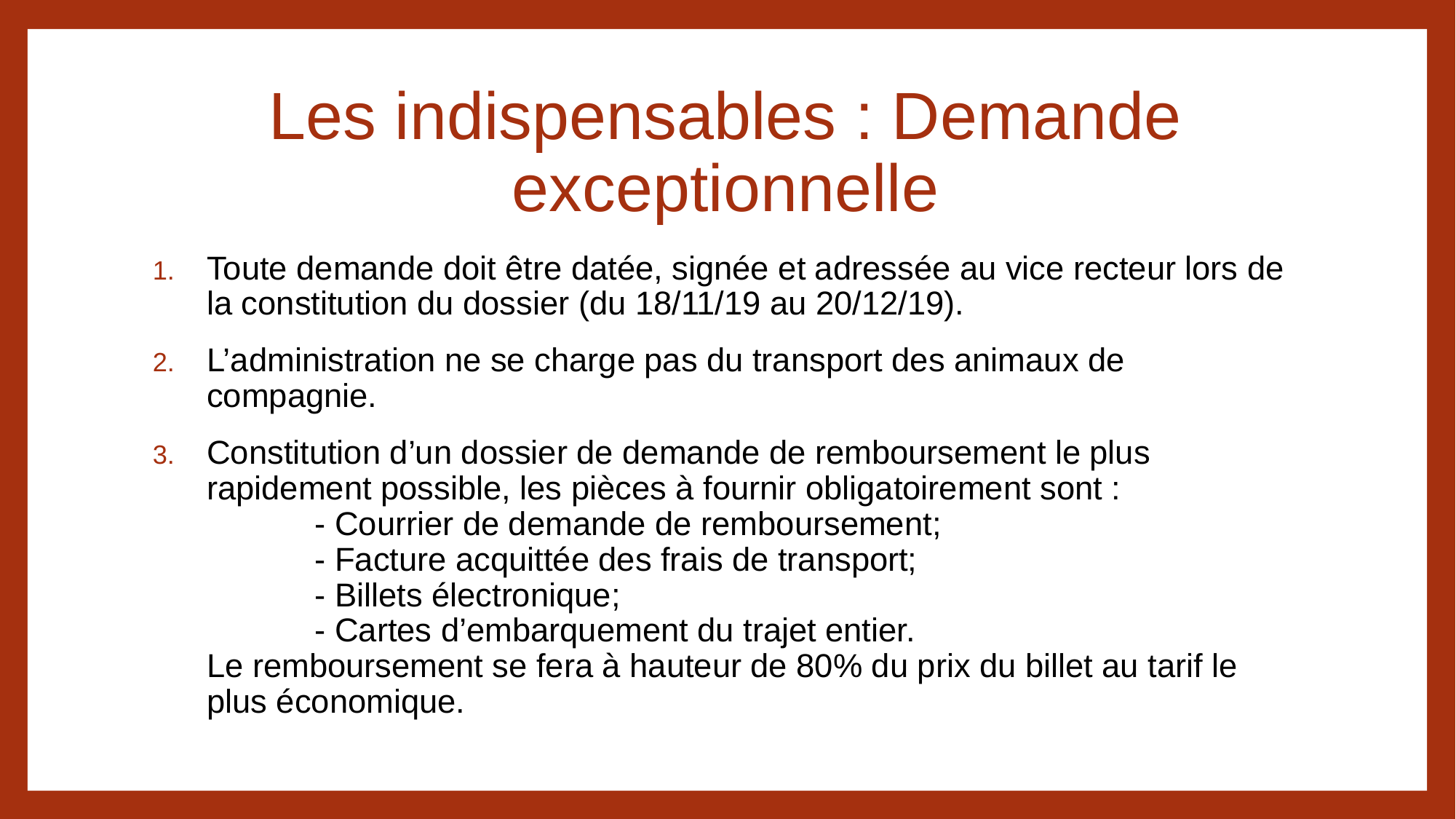

# Les indispensables : Demande exceptionnelle
Toute demande doit être datée, signée et adressée au vice recteur lors de la constitution du dossier (du 18/11/19 au 20/12/19).
L’administration ne se charge pas du transport des animaux de compagnie.
Constitution d’un dossier de demande de remboursement le plus rapidement possible, les pièces à fournir obligatoirement sont :
	- Courrier de demande de remboursement;
	- Facture acquittée des frais de transport;
	- Billets électronique;
	- Cartes d’embarquement du trajet entier.
Le remboursement se fera à hauteur de 80% du prix du billet au tarif le plus économique.